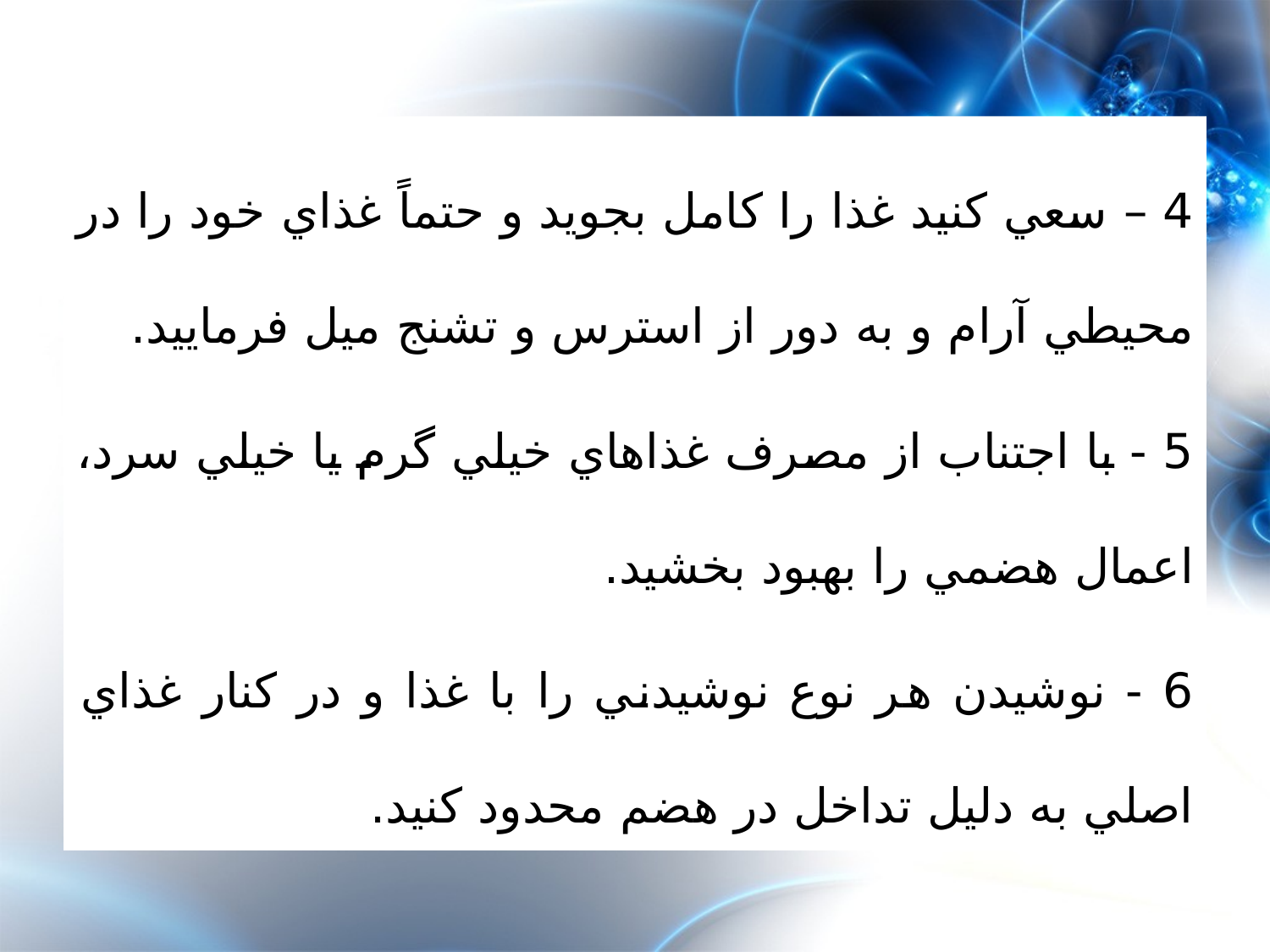

4 – سعي کنيد غذا را کامل بجويد و حتماً غذاي خود را در محيطي آرام و به دور از استرس و تشنج ميل فرماييد.
5 - با اجتناب از مصرف غذاهاي خيلي گرم يا خيلي سرد، اعمال هضمي را بهبود بخشيد.
6 - نوشيدن هر نوع نوشيدني را با غذا و در کنار غذاي اصلي به دليل تداخل در هضم محدود کنيد.